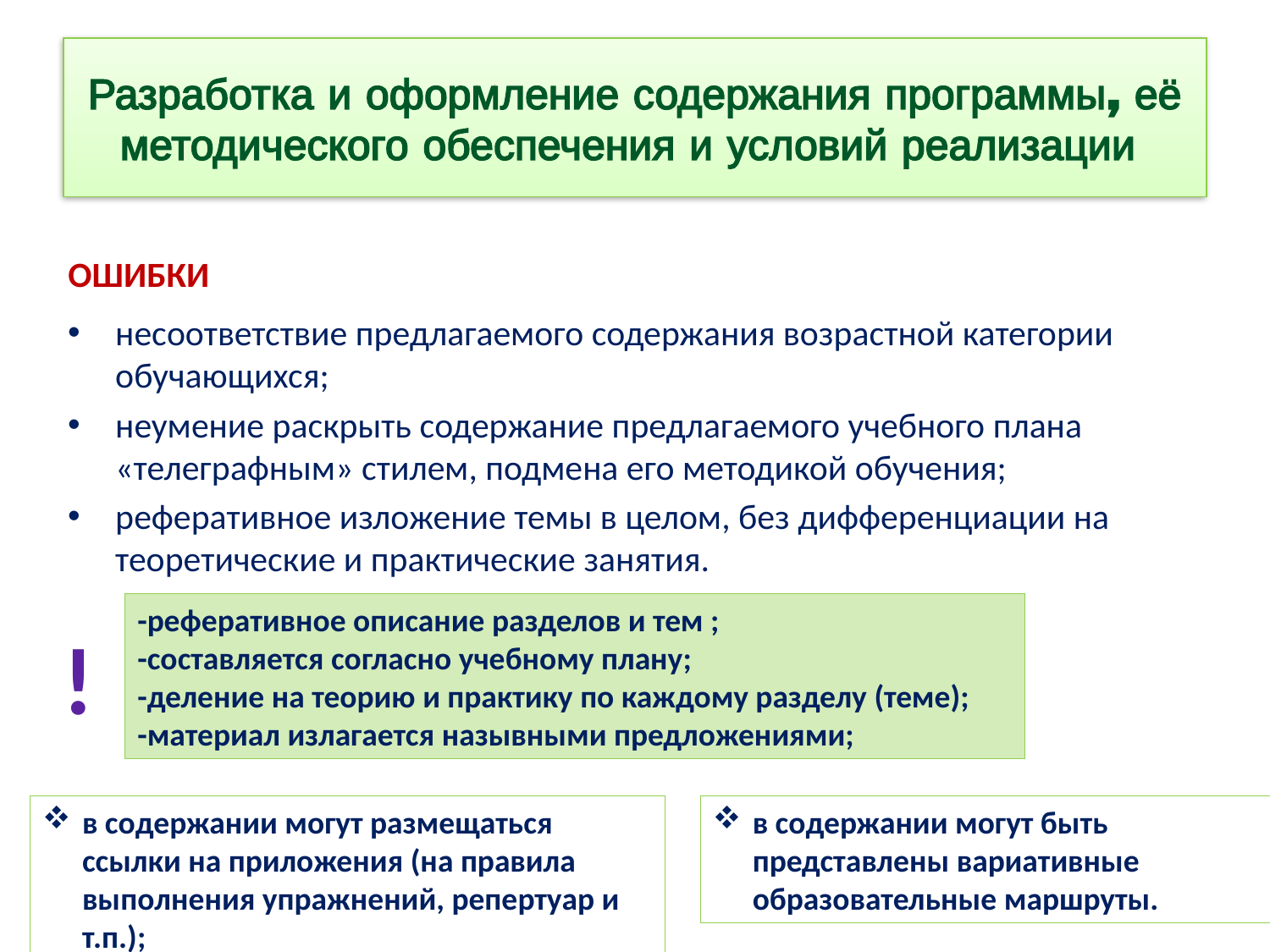

# Разработка и оформление содержания программы, её методического обеспечения и условий реализации
ОШИБКИ
несоответствие предлагаемого содержания возрастной категории обучающихся;
неумение раскрыть содержание предлагаемого учебного плана «телеграфным» стилем, подмена его методикой обучения;
реферативное изложение темы в целом, без дифференциации на теоретические и практические занятия.

-реферативное описание разделов и тем ;
-составляется согласно учебному плану;
-деление на теорию и практику по каждому разделу (теме);
-материал излагается назывными предложениями;
!
в содержании могут размещаться ссылки на приложения (на правила выполнения упражнений, репертуар и т.п.);
в содержании могут быть представлены вариативные образовательные маршруты.